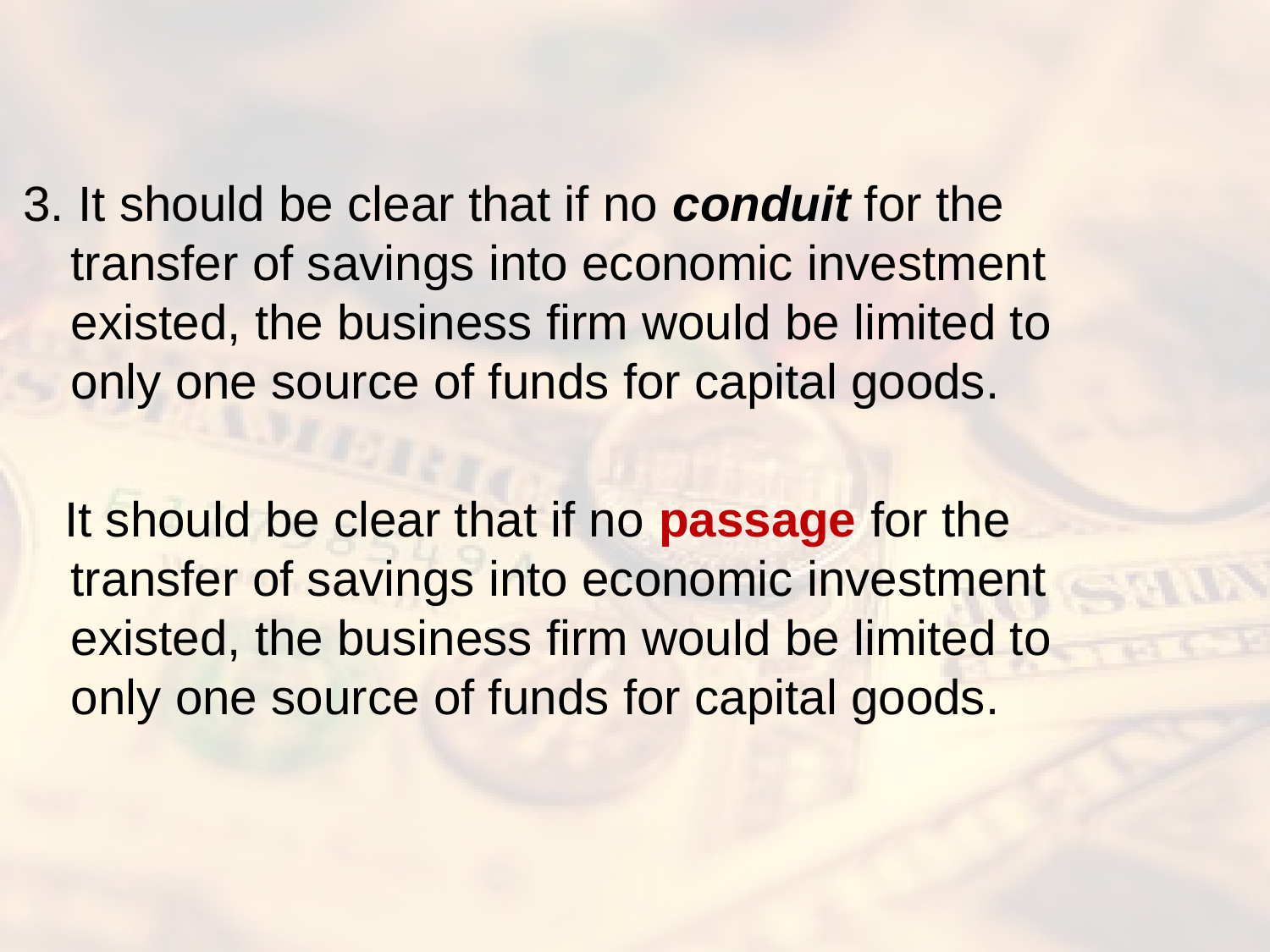

#

3. It should be clear that if no conduit for the transfer of savings into economic investment existed, the business firm would be limited to only one source of funds for capital goods.

   It should be clear that if no passage for the transfer of savings into economic investment existed, the business firm would be limited to only one source of funds for capital goods.